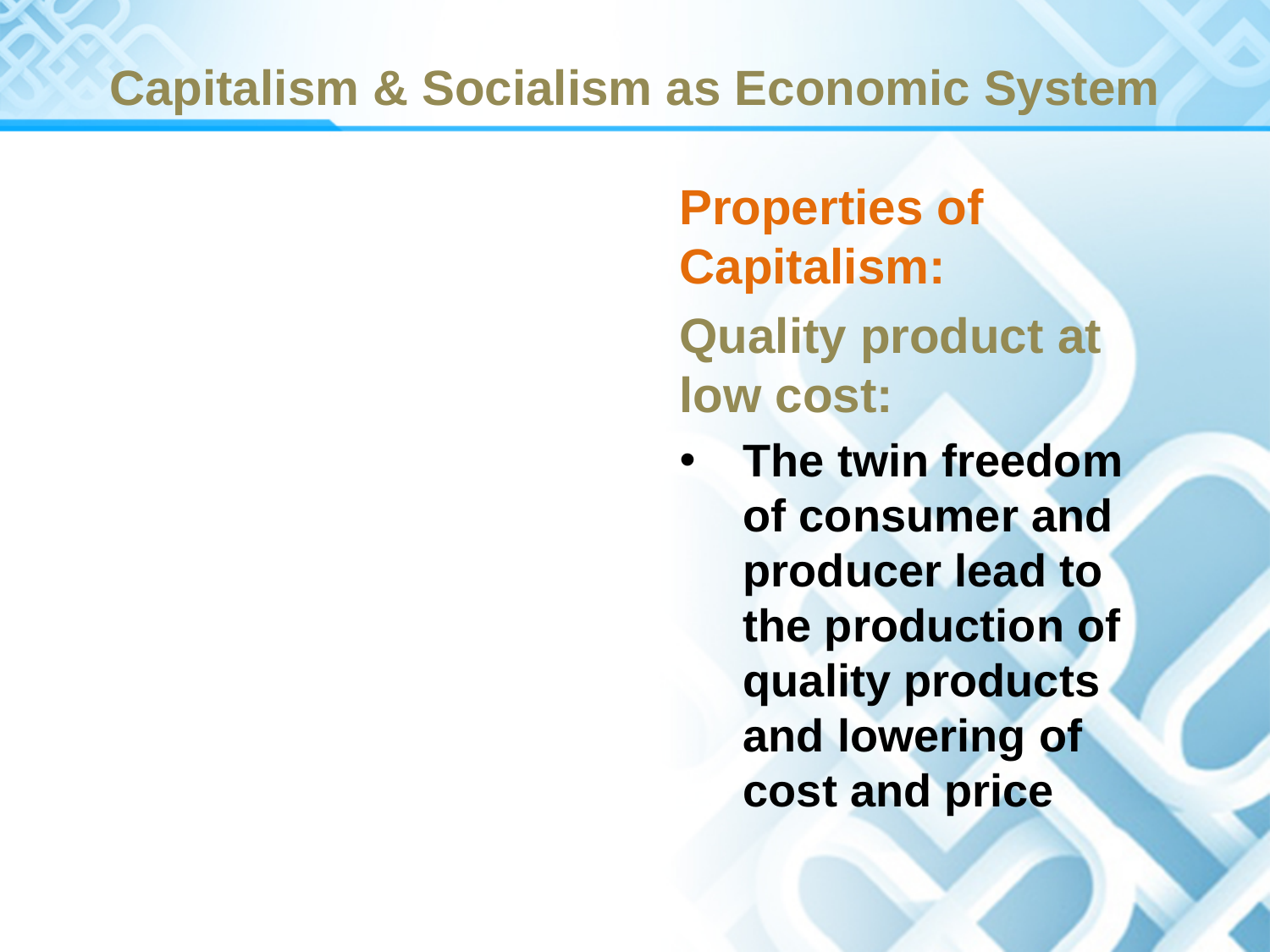

# Capitalism & Socialism as Economic System
Properties of Capitalism:
Quality product at low cost:
The twin freedom of consumer and producer lead to the production of quality products and lowering of cost and price